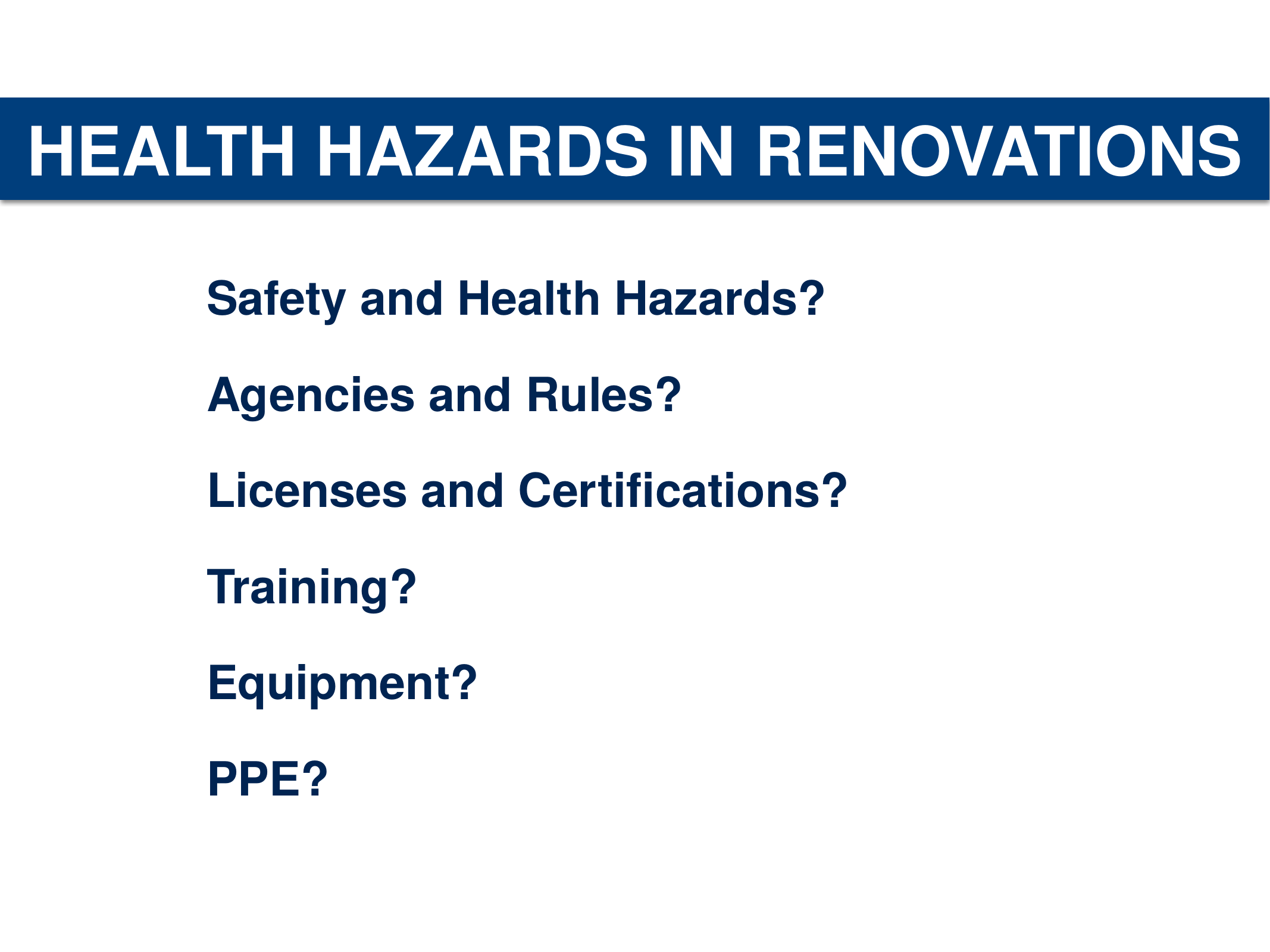

HEALTH HAZARDS IN RENOVATIONS
Safety and Health Hazards?

Agencies and Rules?

Licenses and Certifications?

Training?

Equipment?

PPE?